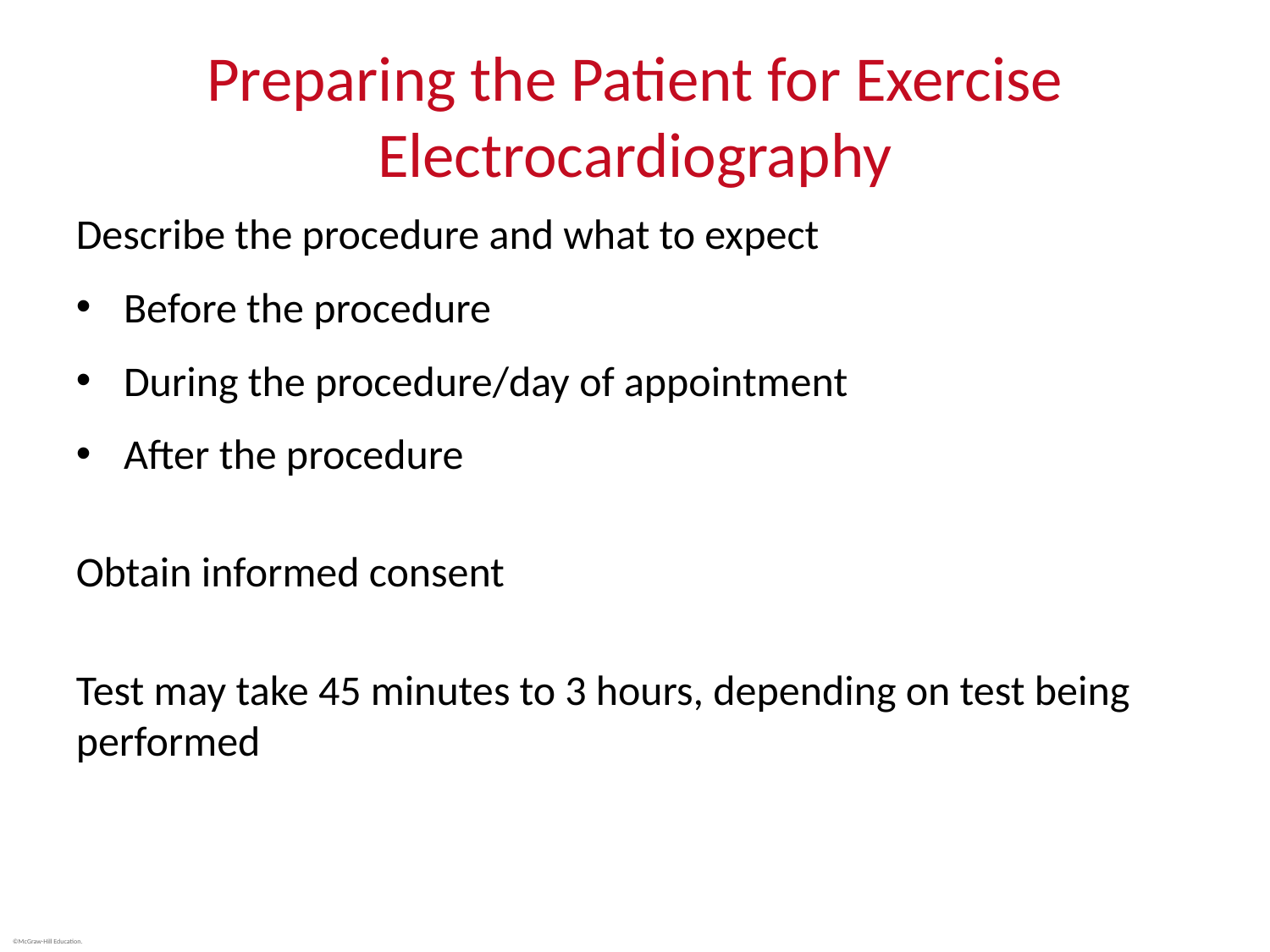

# Preparing the Patient for Exercise Electrocardiography
Describe the procedure and what to expect
Before the procedure
During the procedure/day of appointment
After the procedure
Obtain informed consent
Test may take 45 minutes to 3 hours, depending on test being performed